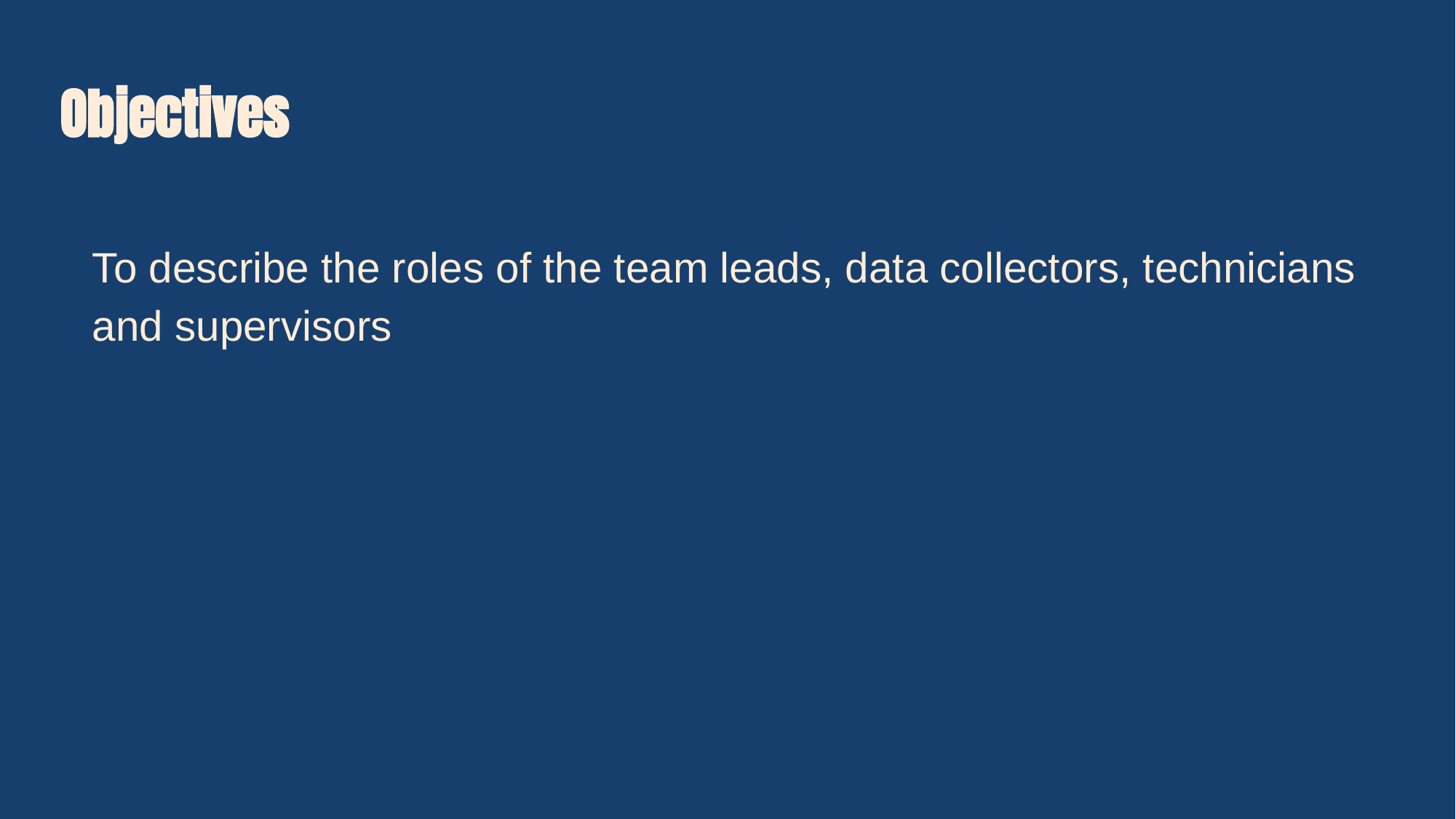

# Objectives
To describe the roles of the team leads, data collectors, technicians and supervisors